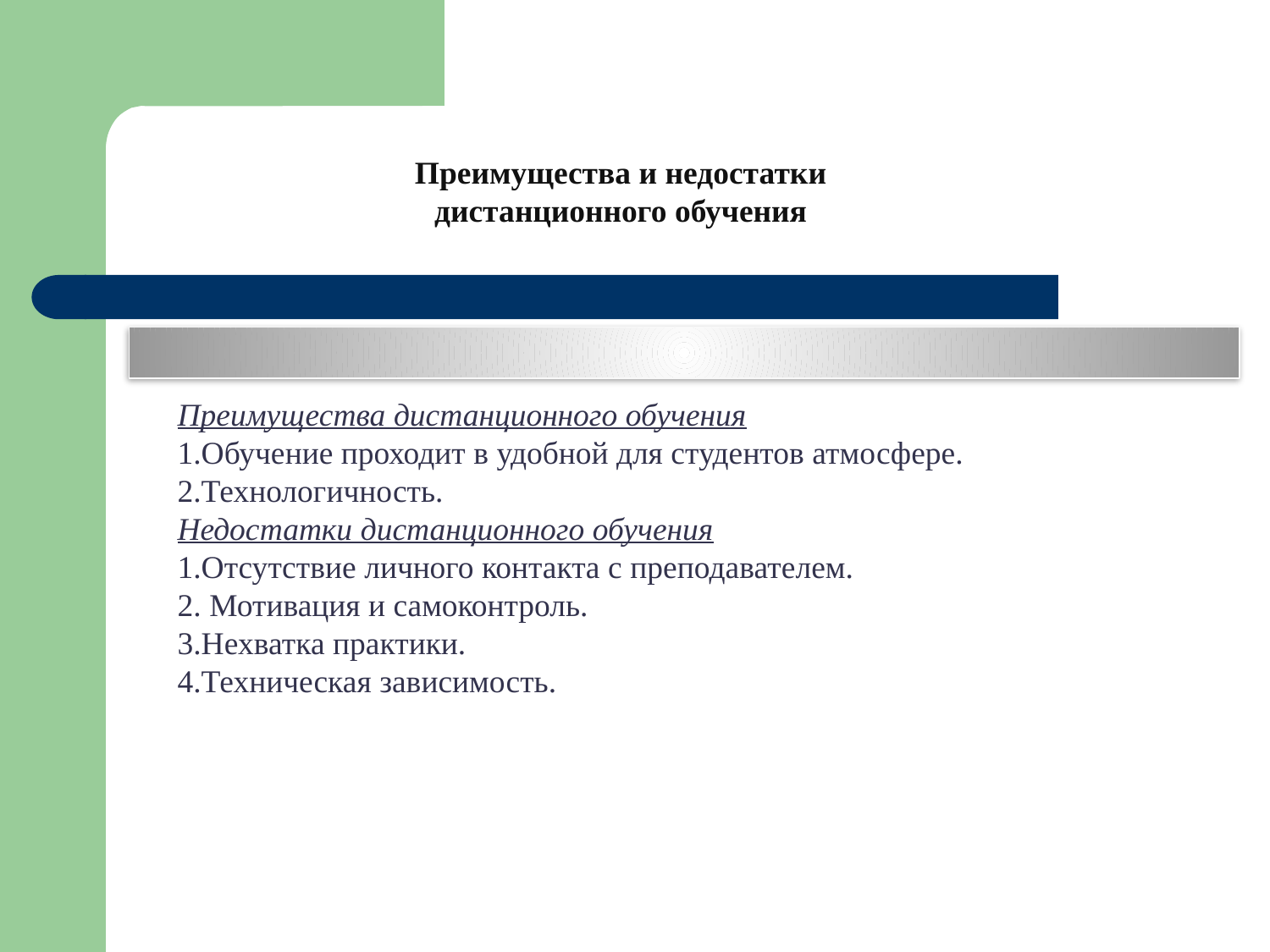

Преимущества и недостатки дистанционного обучения

Преимущества дистанционного обучения
1.Обучение проходит в удобной для студентов атмосфере.
2.Технологичность.
Недостатки дистанционного обучения
1.Отсутствие личного контакта с преподавателем.
2. Мотивация и самоконтроль.
3.Нехватка практики.
4.Техническая зависимость.